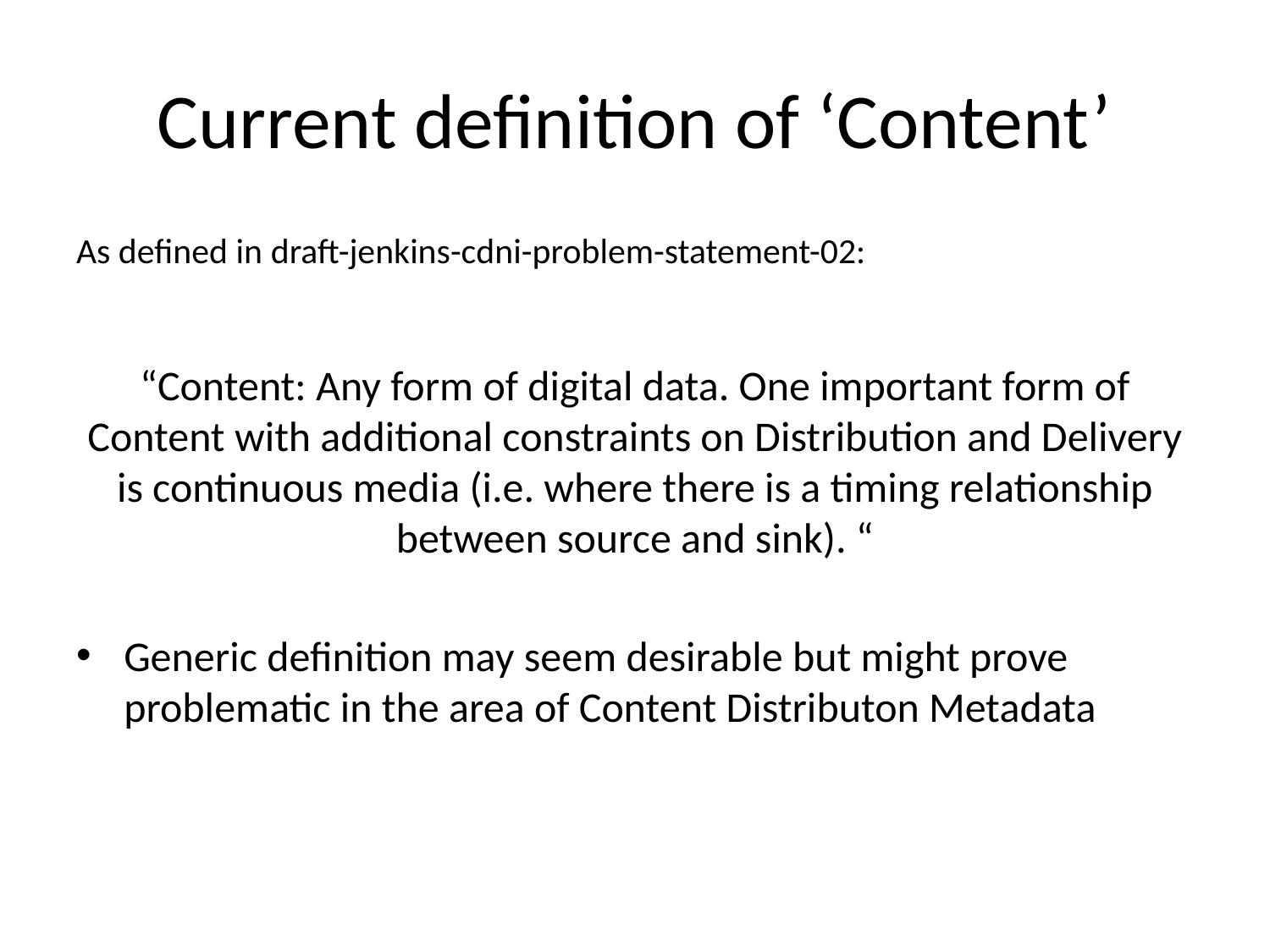

# Current definition of ‘Content’
As defined in draft-jenkins-cdni-problem-statement-02:

“Content: Any form of digital data. One important form of Content with additional constraints on Distribution and Delivery is continuous media (i.e. where there is a timing relationship between source and sink). “

Generic definition may seem desirable but might prove problematic in the area of Content Distributon Metadata